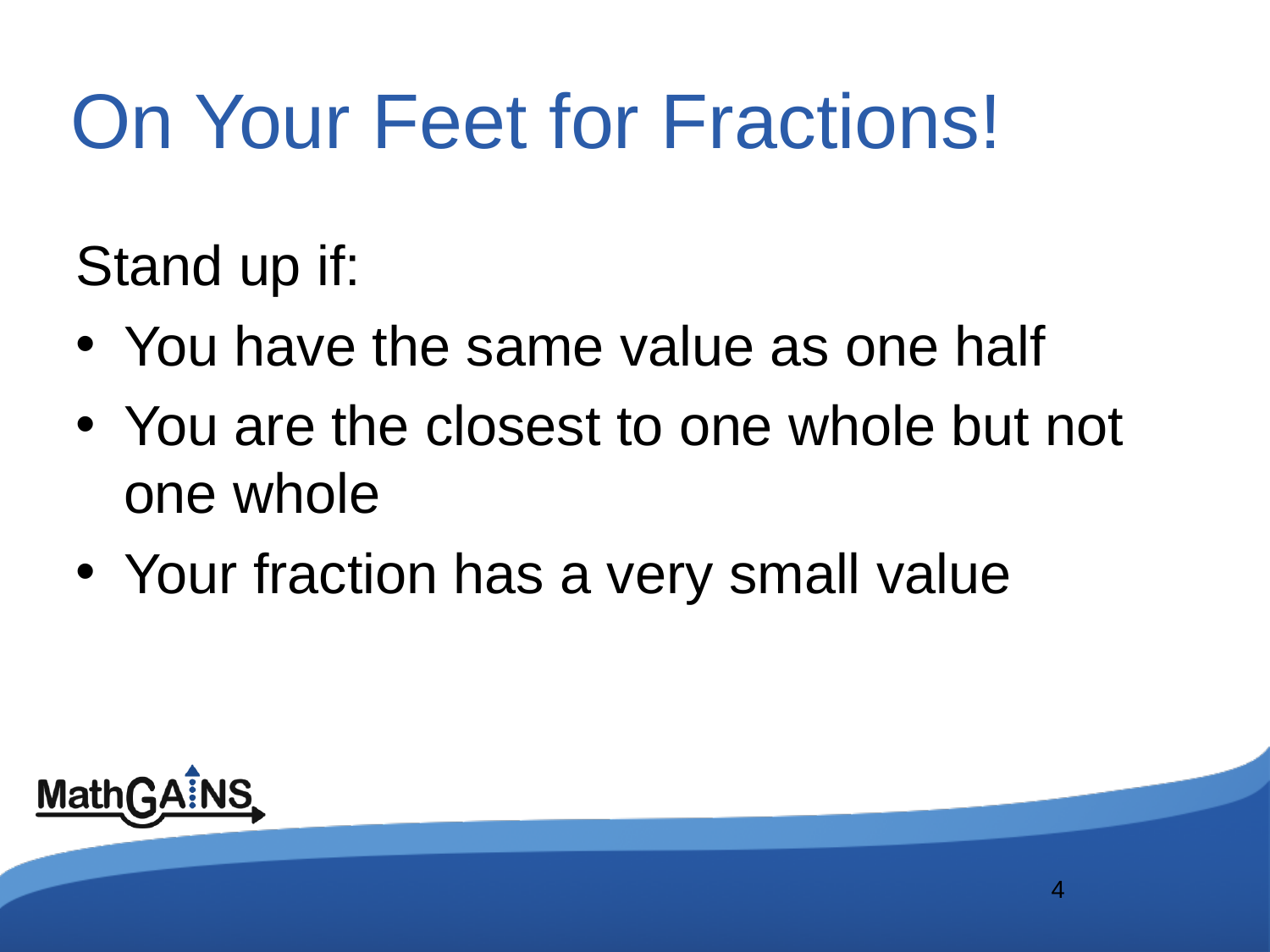

# On Your Feet for Fractions!
Stand up if:
You have the same value as one half
You are the closest to one whole but not one whole
Your fraction has a very small value

4